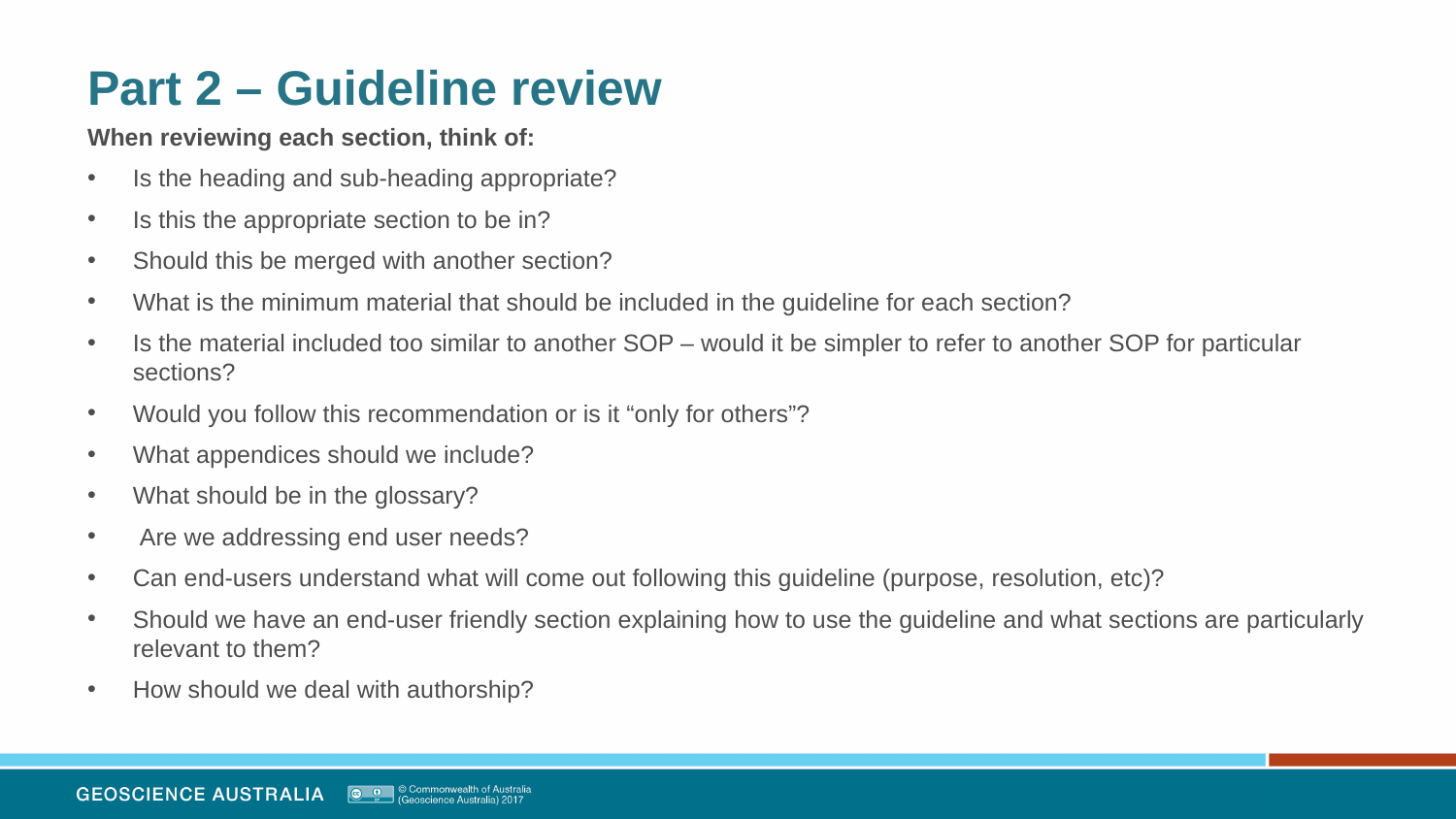

# Part 2 – Guideline review
When reviewing each section, think of:
Is the heading and sub-heading appropriate?
Is this the appropriate section to be in?
Should this be merged with another section?
What is the minimum material that should be included in the guideline for each section?
Is the material included too similar to another SOP – would it be simpler to refer to another SOP for particular sections?
Would you follow this recommendation or is it “only for others”?
What appendices should we include?
What should be in the glossary?
 Are we addressing end user needs?
Can end-users understand what will come out following this guideline (purpose, resolution, etc)?
Should we have an end-user friendly section explaining how to use the guideline and what sections are particularly relevant to them?
How should we deal with authorship?